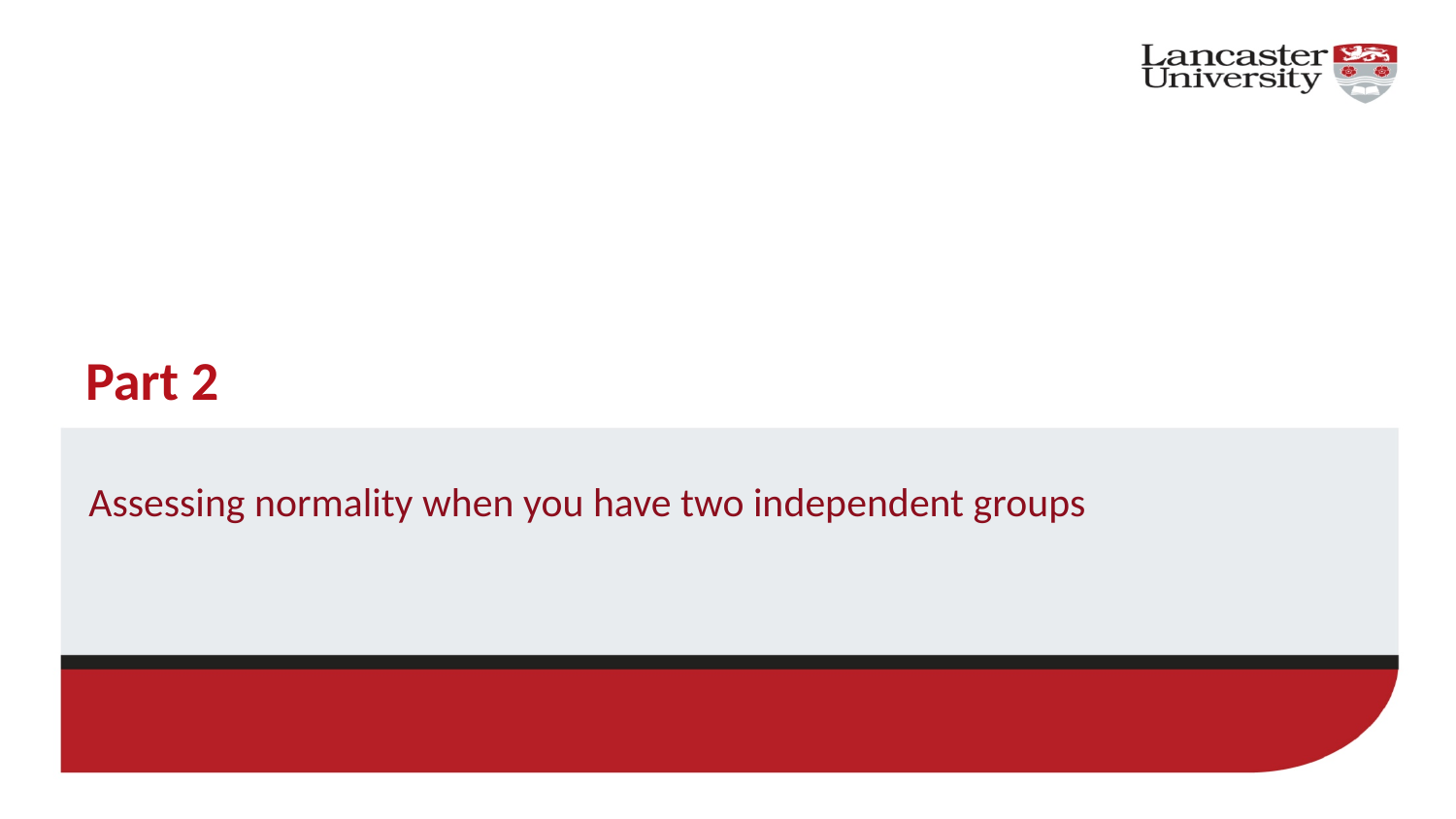

# Part 2
Assessing normality when you have two independent groups